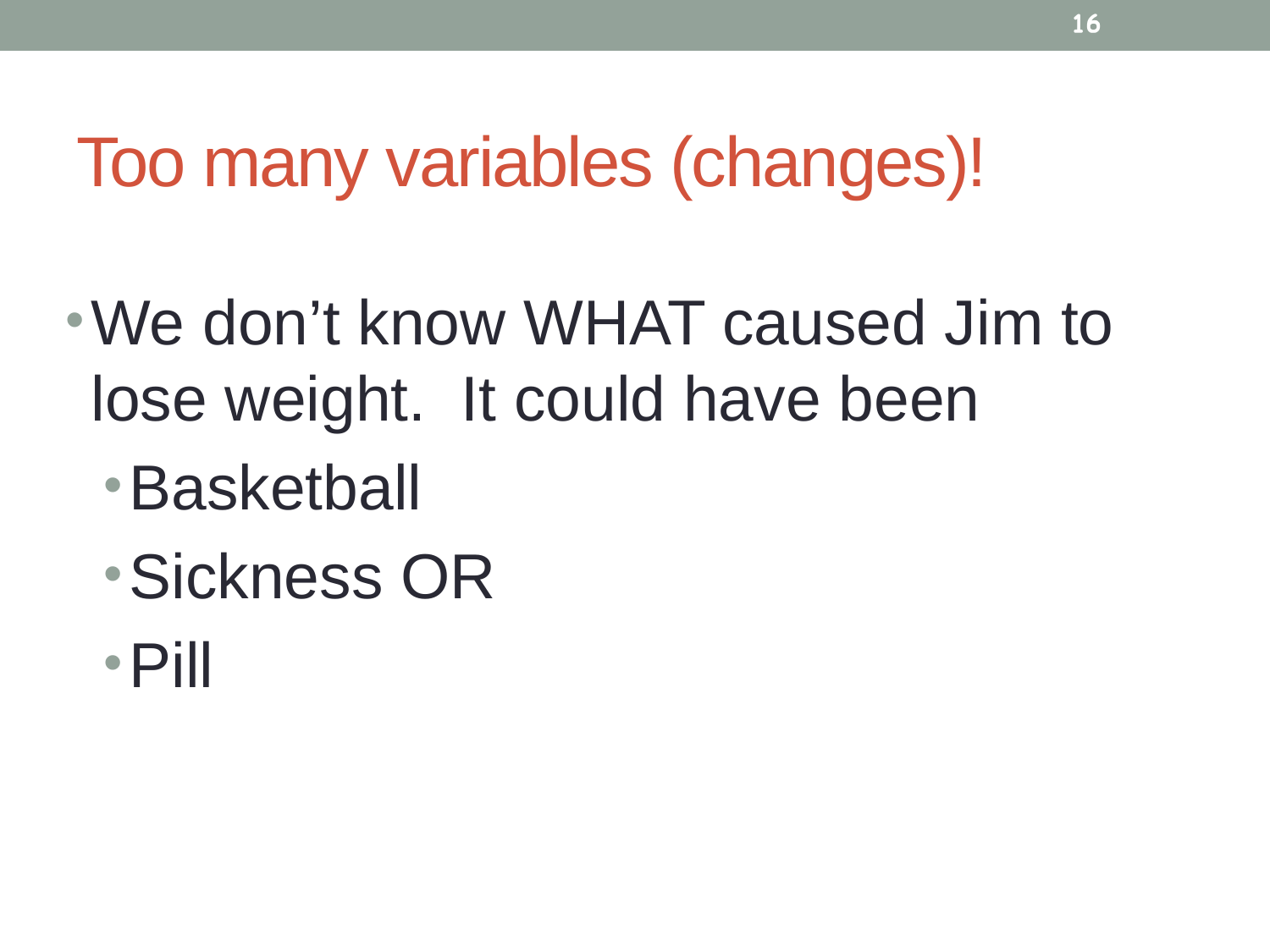

16
# Too many variables (changes)!
We don’t know WHAT caused Jim to lose weight.  It could have been
Basketball
Sickness OR
Pill